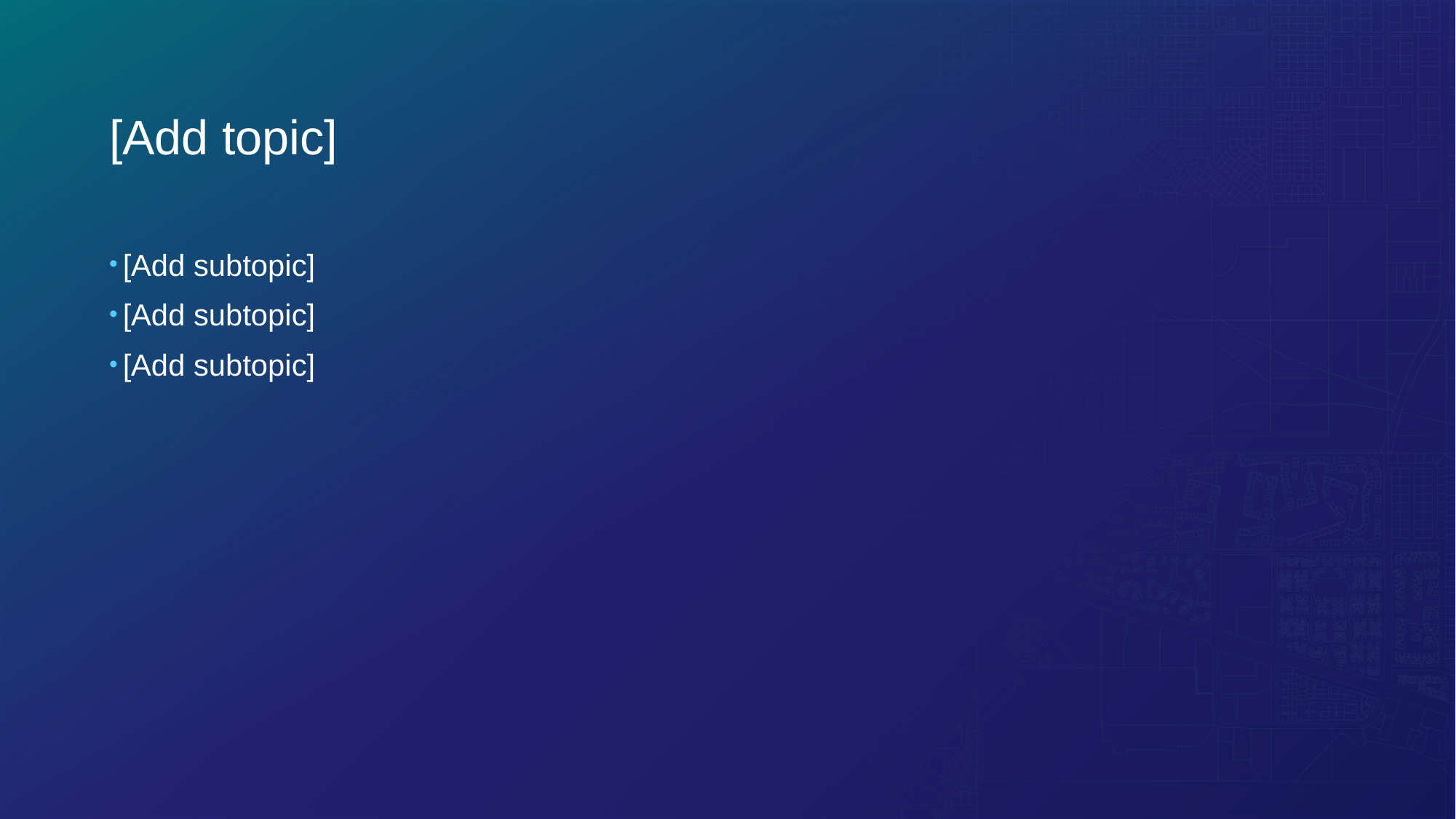

# [Add topic]

[Add subtopic]
[Add subtopic]
[Add subtopic]